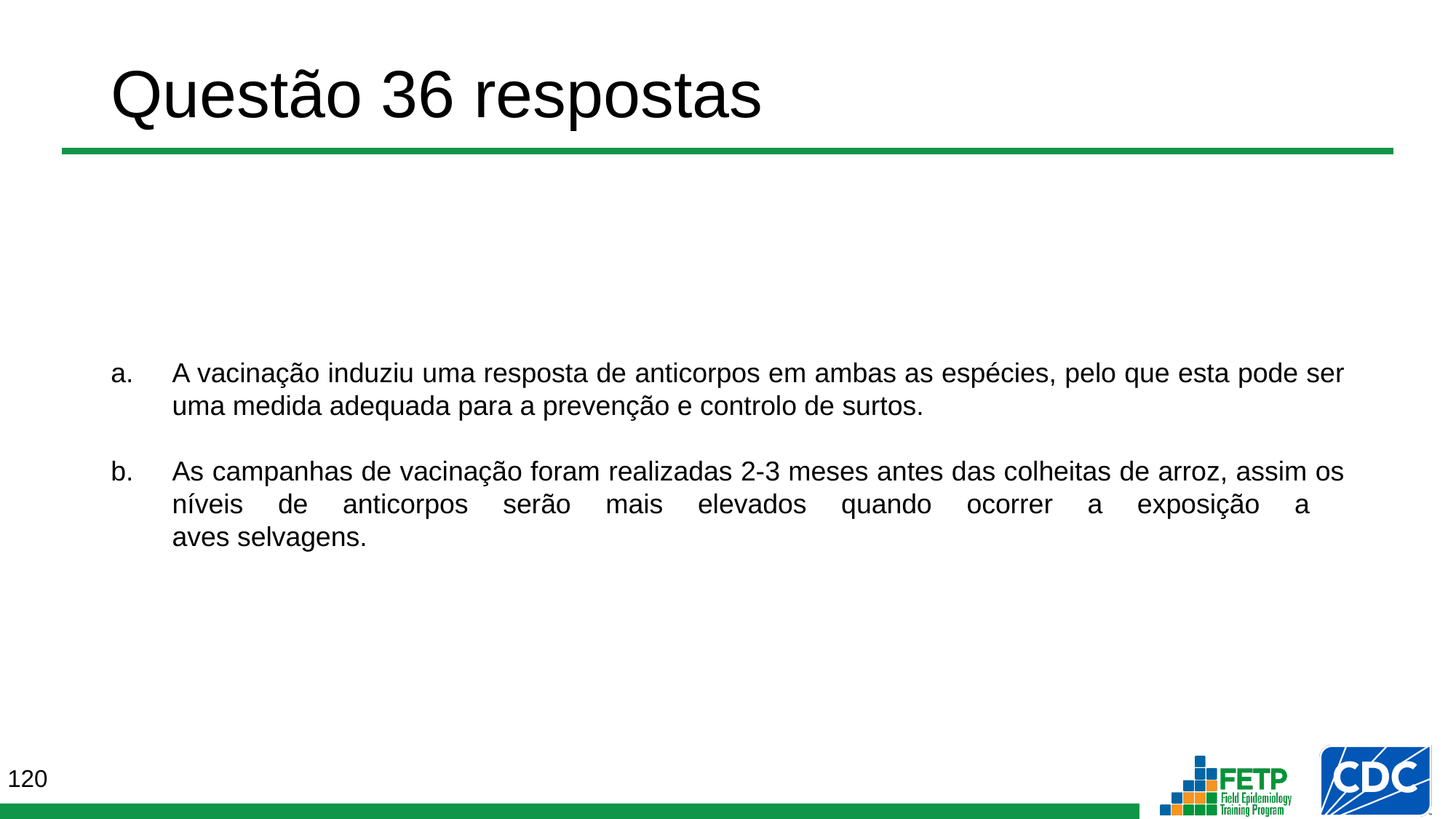

# Questão 36 respostas
A vacinação induziu uma resposta de anticorpos em ambas as espécies, pelo que esta pode ser uma medida adequada para a prevenção e controlo de surtos.

As campanhas de vacinação foram realizadas 2-3 meses antes das colheitas de arroz, assim os níveis de anticorpos serão mais elevados quando ocorrer a exposição a
aves selvagens.